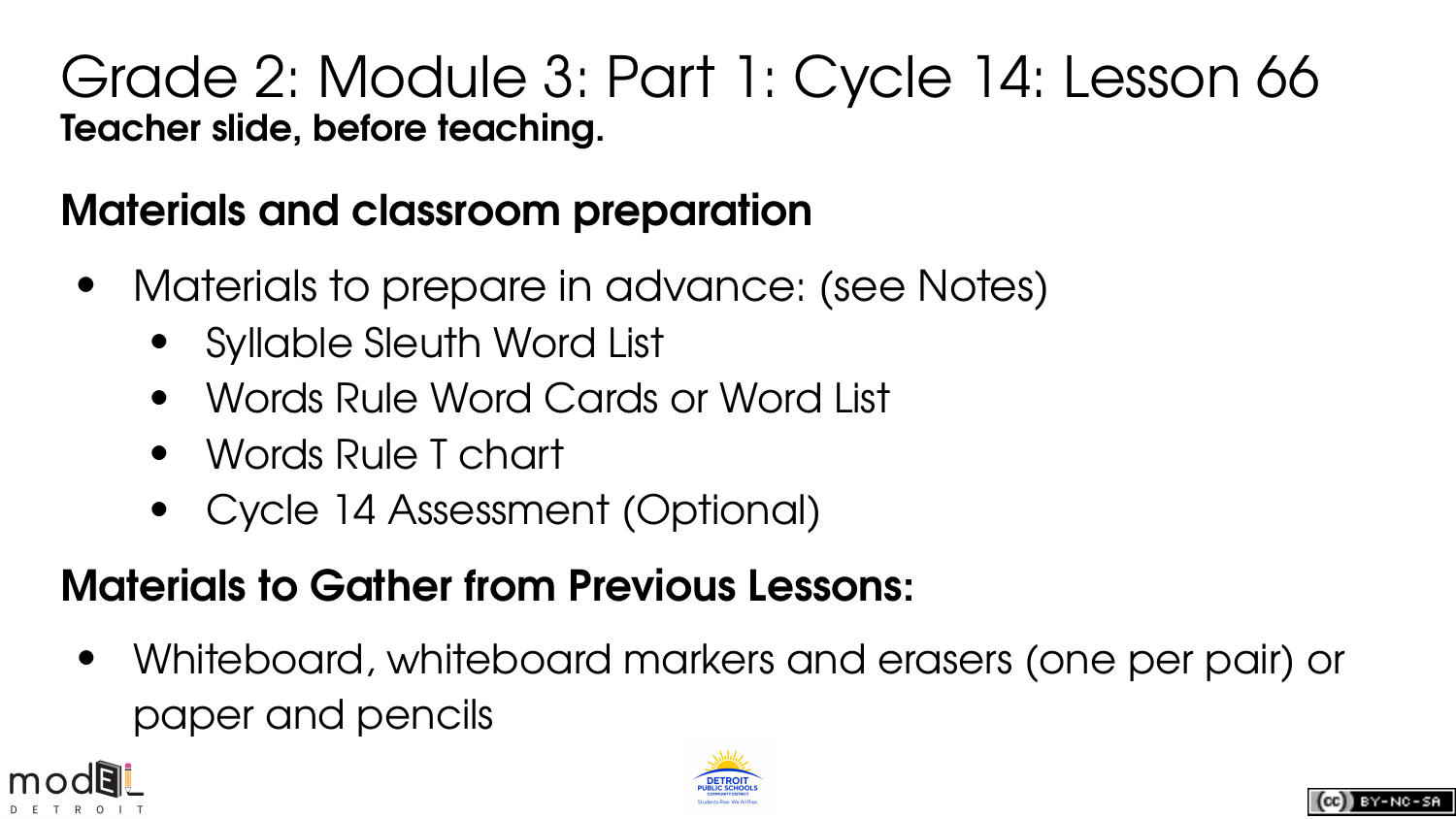

# Grade 2: Module 3: Part 1: Cycle 14: Lesson 66
Teacher slide, before teaching.
Materials and classroom preparation
Materials to prepare in advance: (see Notes)
Syllable Sleuth Word List
Words Rule Word Cards or Word List
Words Rule T chart
Cycle 14 Assessment (Optional)
Materials to Gather from Previous Lessons:
Whiteboard, whiteboard markers and erasers (one per pair) or paper and pencils